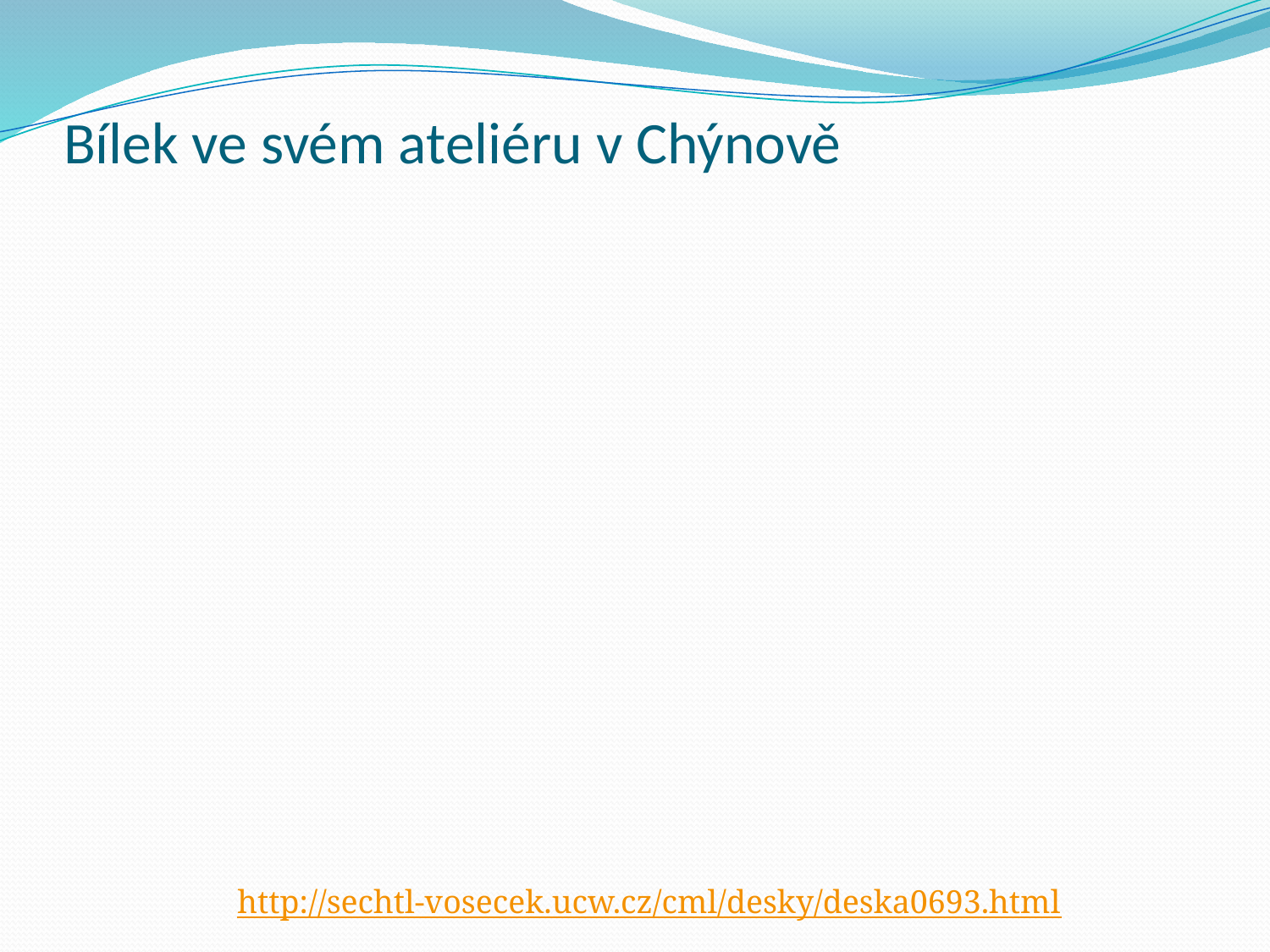

# Bílek ve svém ateliéru v Chýnově

http://sechtl-vosecek.ucw.cz/cml/desky/deska0693.html